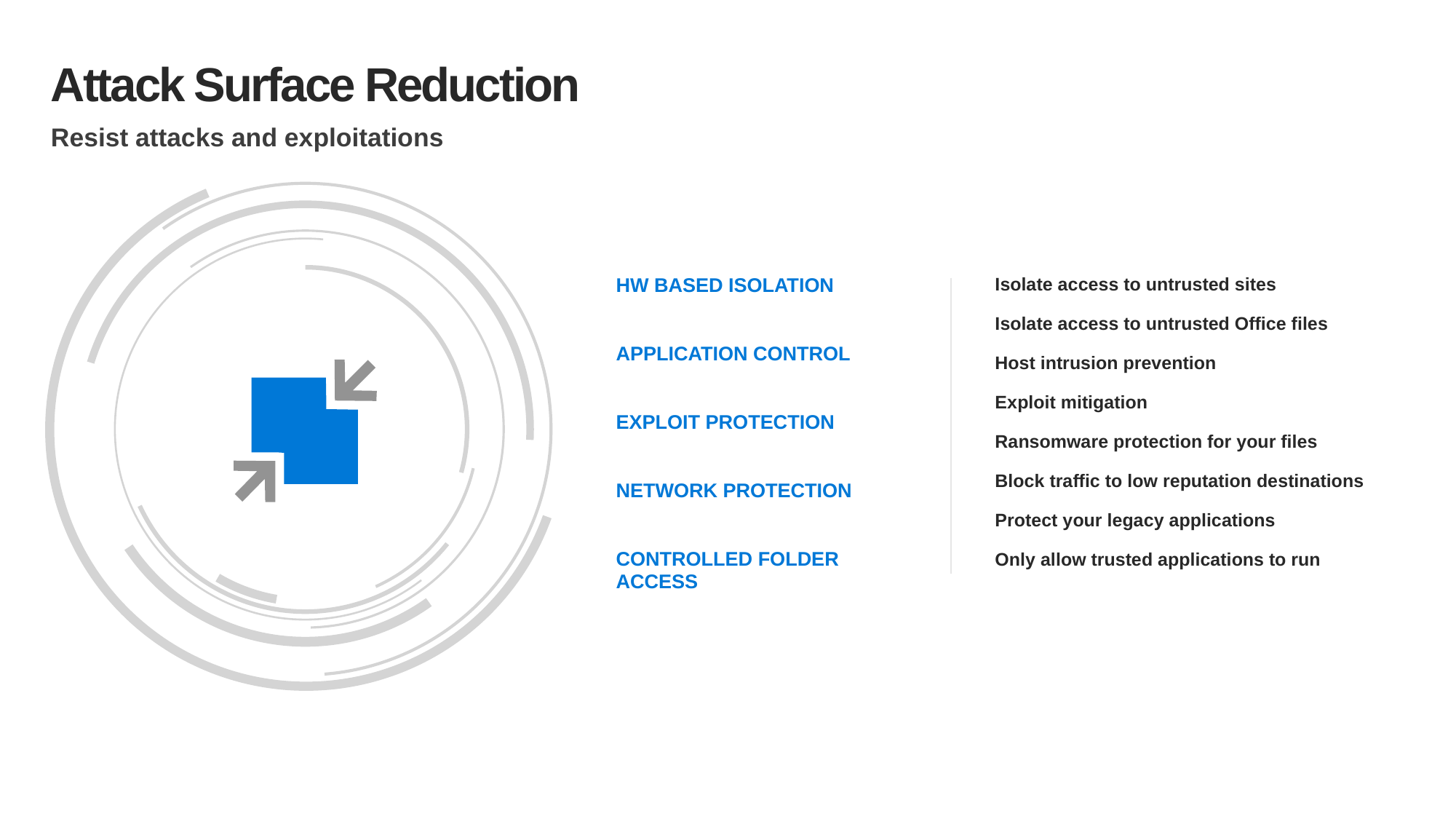

# Attack Surface Reduction
Resist attacks and exploitations

HW BASED ISOLATION
APPLICATION CONTROL
EXPLOIT PROTECTION
NETWORK PROTECTION
CONTROLLED FOLDER ACCESS
Isolate access to untrusted sites
Isolate access to untrusted Office files
Host intrusion prevention
Exploit mitigation
Ransomware protection for your files
Block traffic to low reputation destinations
Protect your legacy applications
Only allow trusted applications to run